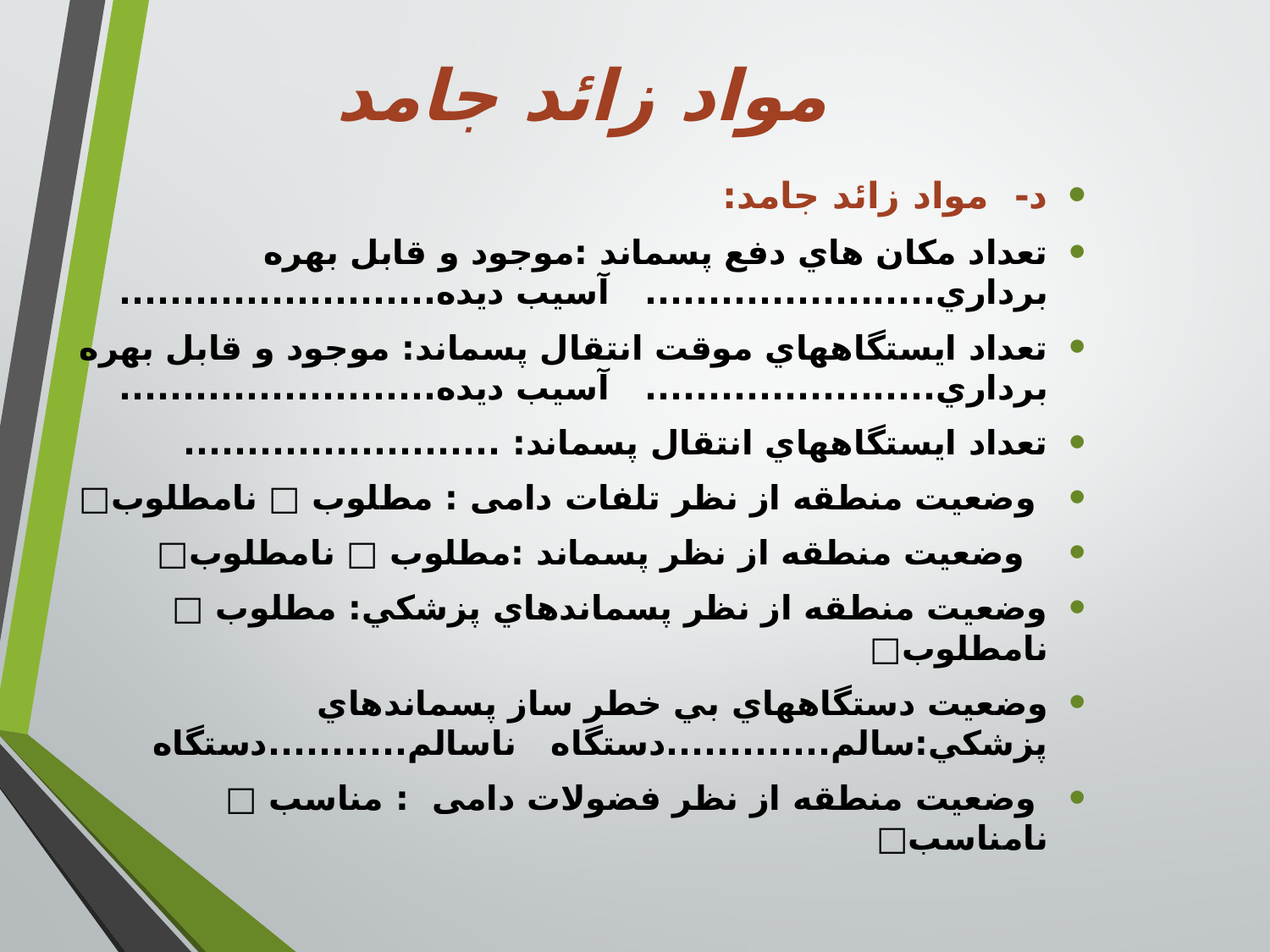

# مواد زائد جامد
د-  مواد زائد جامد:
تعداد مكان هاي دفع پسماند :موجود و قابل بهره برداري.......................   آسيب ديده.........................
تعداد ايستگاههاي موقت انتقال پسماند: موجود و قابل بهره برداري.......................   آسيب ديده.........................
تعداد ايستگاههاي انتقال پسماند: .........................
 وضعیت منطقه از نظر تلفات دامی : مطلوب □ نامطلوب□
  وضعیت منطقه از نظر پسماند :مطلوب □ نامطلوب□
وضعيت منطقه از نظر پسماندهاي پزشكي: مطلوب □ نامطلوب□
وضعيت دستگاههاي بي خطر ساز پسماندهاي پزشكي:سالم.............دستگاه   ناسالم...........دستگاه
 وضعیت منطقه از نظر فضولات دامی  : مناسب □ نامناسب□